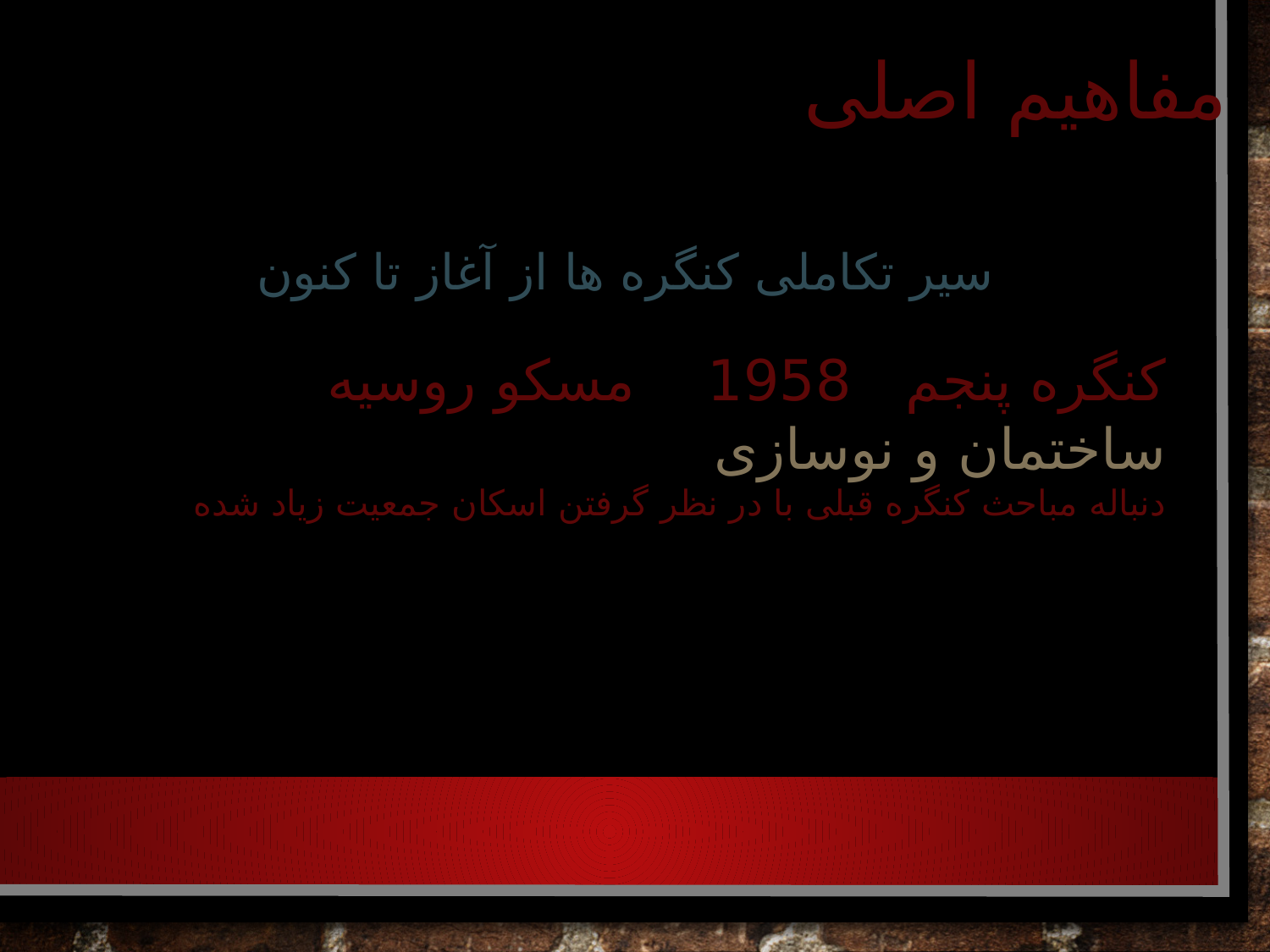

مفاهیم اصلی
#
سیر تکاملی کنگره ها از آغاز تا کنون

کنگره پنجم   1958    مسکو روسیه
ساختمان و نوسازی
دنباله مباحث کنگره قبلی با در نظر گرفتن اسکان جمعیت زیاد شده